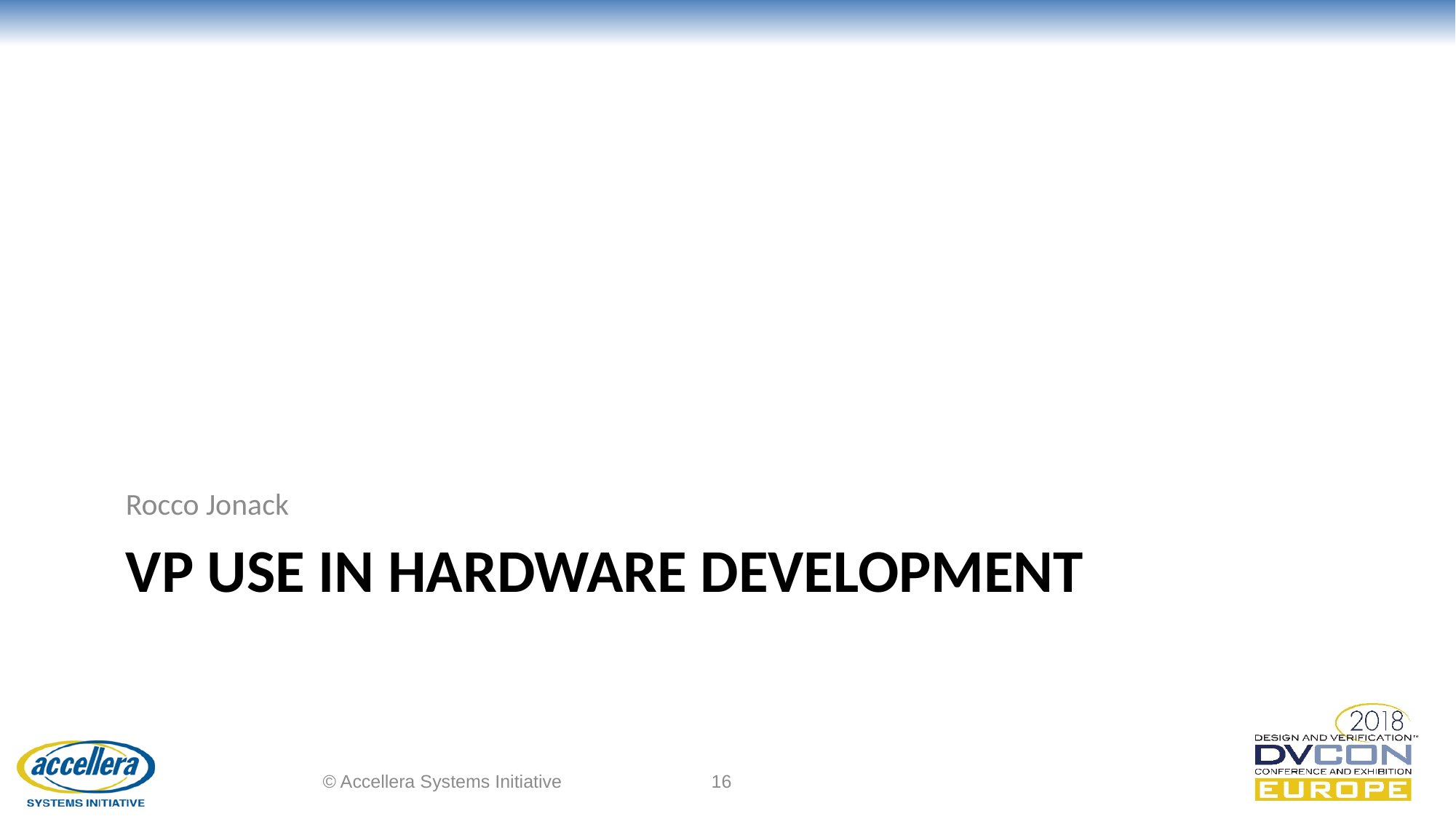

Rocco Jonack
# VP use in Hardware development
© Accellera Systems Initiative
16